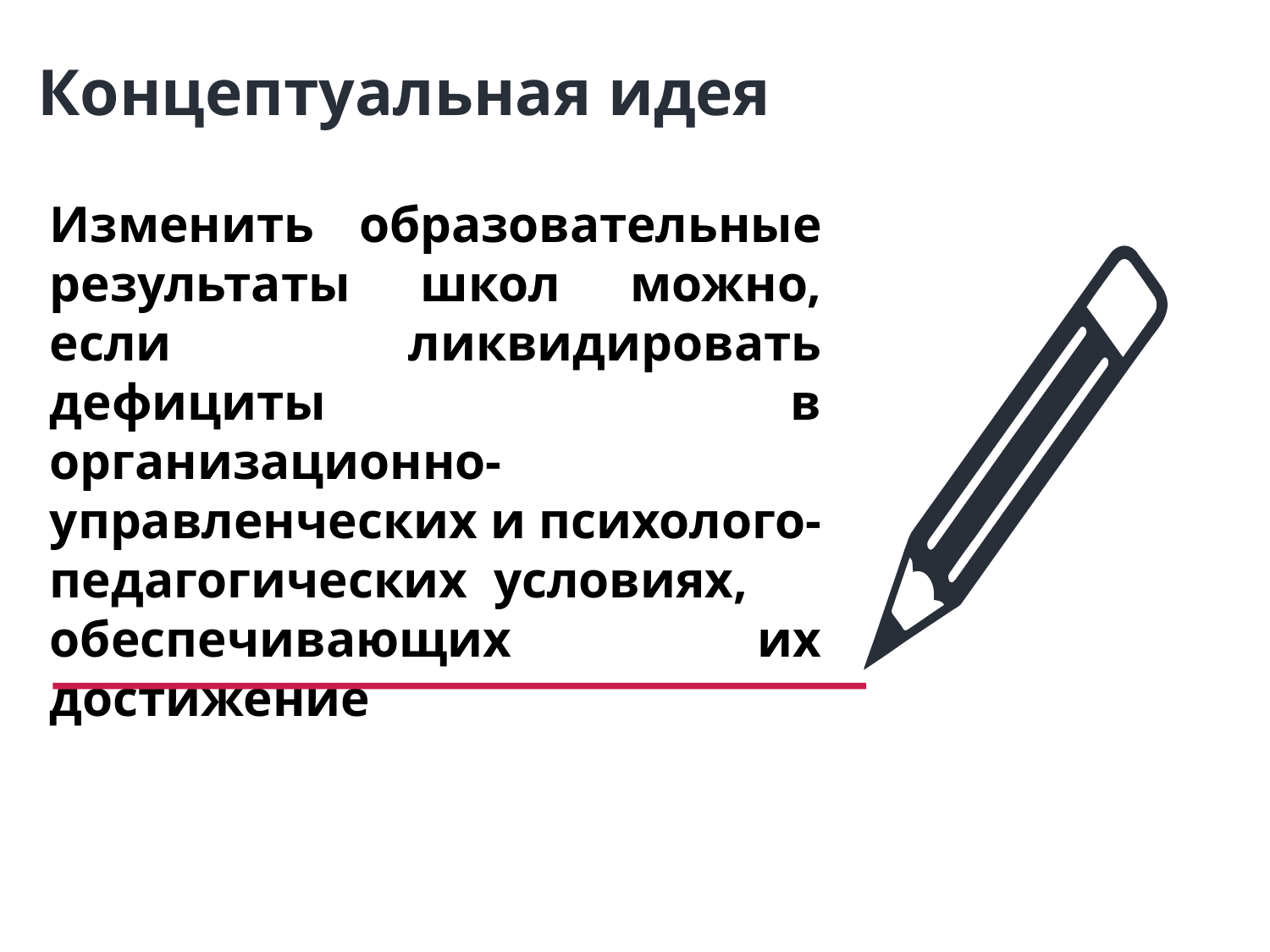

Концептуальная идея
Изменить образовательные результаты школ можно, если ликвидировать дефициты в организационно-управленческих и психолого-педагогических  условиях,
обеспечивающих их достижение